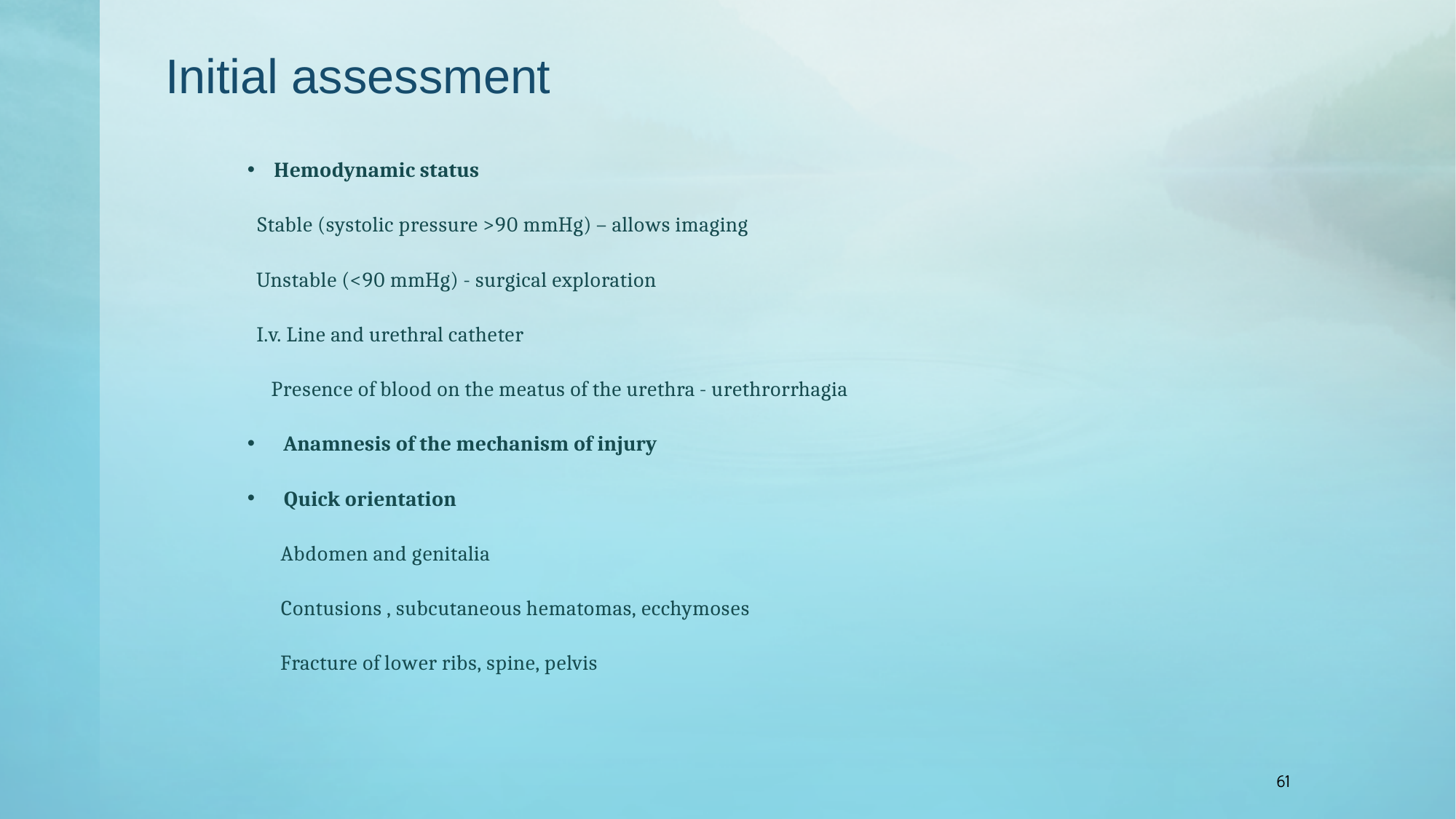

# Initial assessment
Hemodynamic status
  Stable (systolic pressure >90 mmHg) – allows imaging
  Unstable (<90 mmHg) - surgical exploration
  I.v. Line and urethral catheter
     Presence of blood on the meatus of the urethra - urethrorrhagia
  Anamnesis of the mechanism of injury
  Quick orientation
       Abdomen and genitalia
       Contusions , subcutaneous hematomas, ecchymoses
       Fracture of lower ribs, spine, pelvis
61